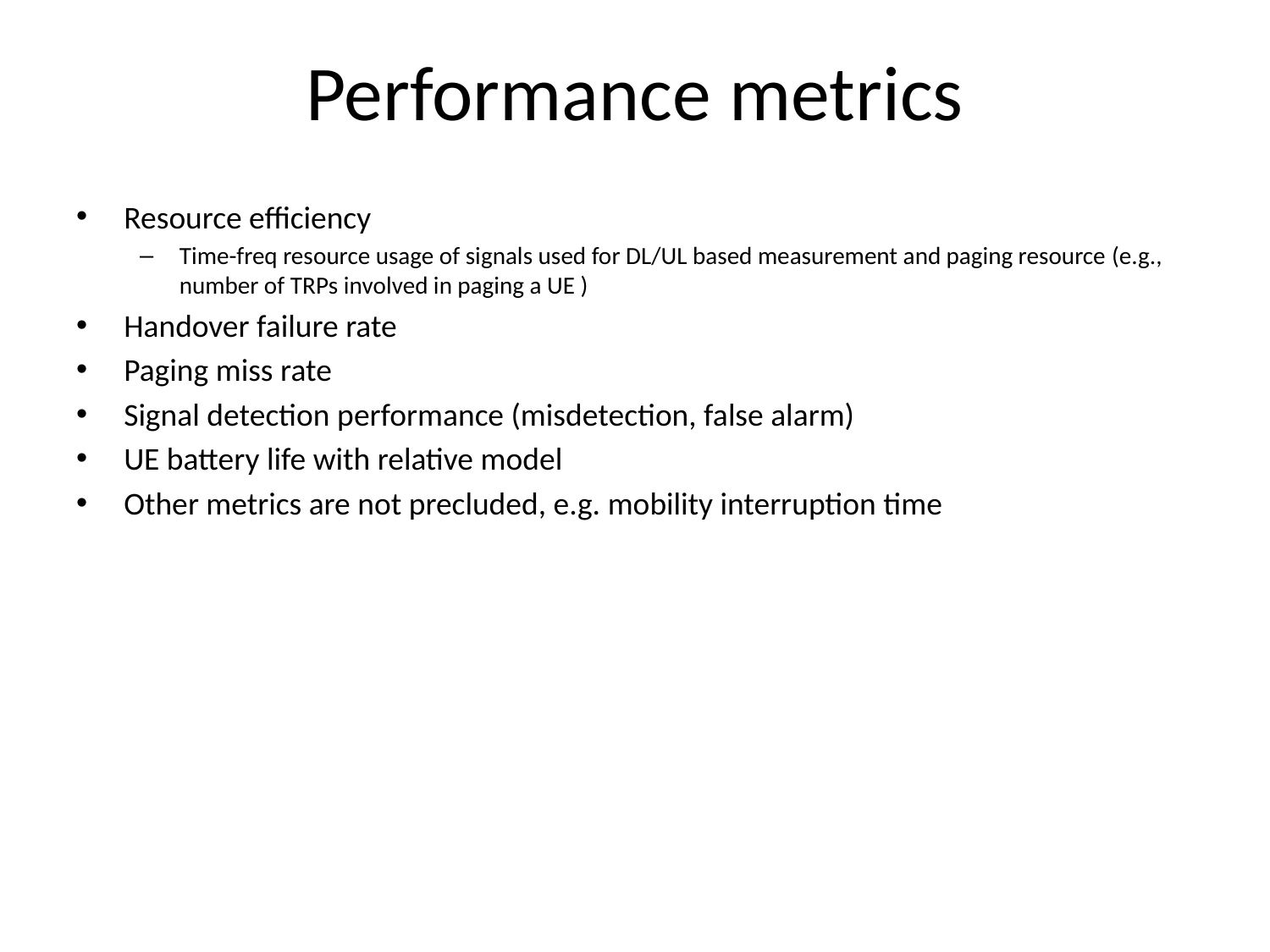

# Performance metrics
Resource efficiency
Time-freq resource usage of signals used for DL/UL based measurement and paging resource (e.g., number of TRPs involved in paging a UE )
Handover failure rate
Paging miss rate
Signal detection performance (misdetection, false alarm)
UE battery life with relative model
Other metrics are not precluded, e.g. mobility interruption time